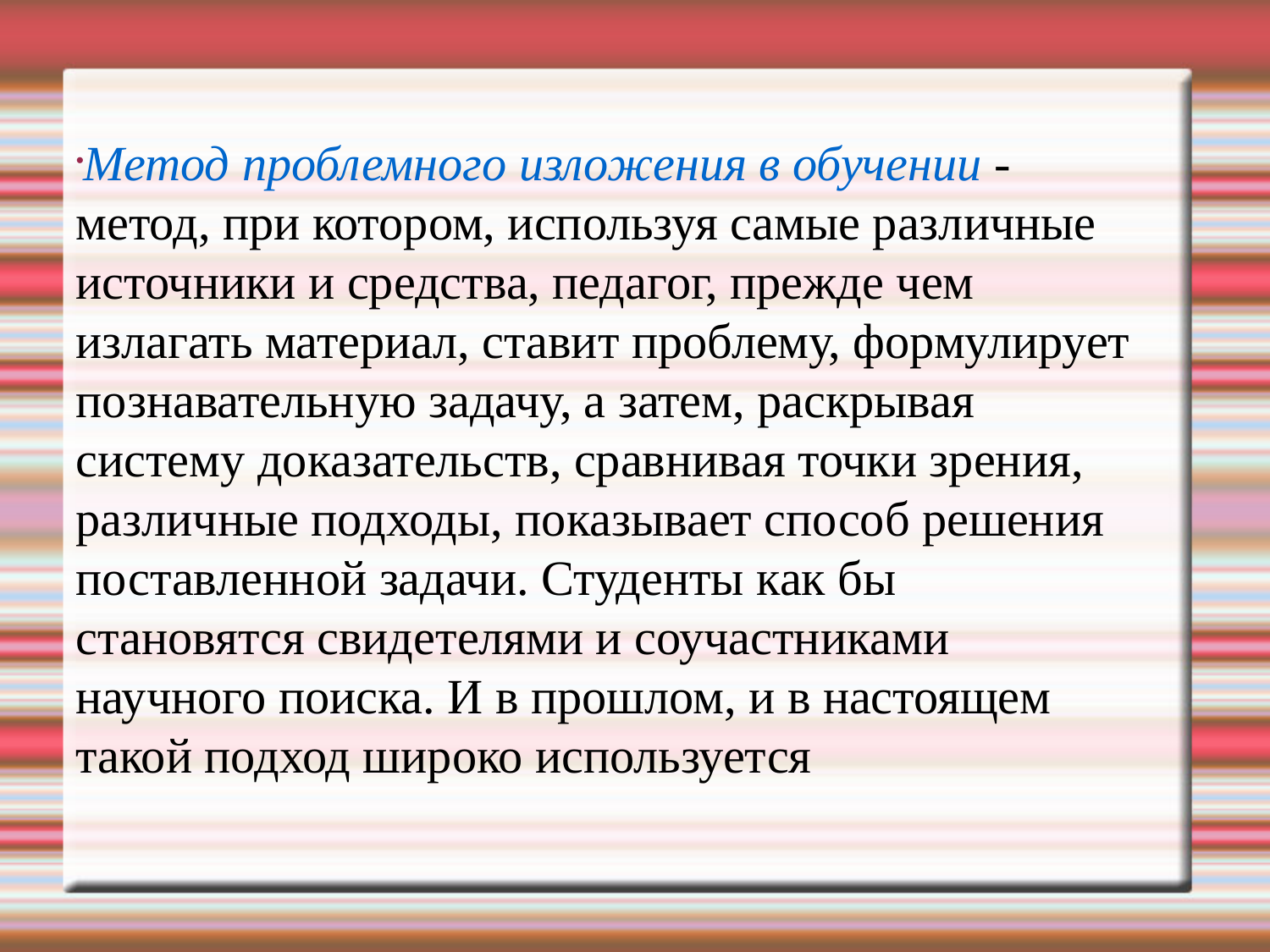

Метод проблемного изложения в обучении - метод, при котором, используя самые различные источники и средства, педагог, прежде чем излагать материал, ставит проблему, формулирует познавательную задачу, а затем, раскрывая систему доказательств, сравнивая точки зрения, различные подходы, показывает способ решения поставленной задачи. Студенты как бы становятся свидетелями и соучастниками научного поиска. И в прошлом, и в настоящем такой подход широко используется